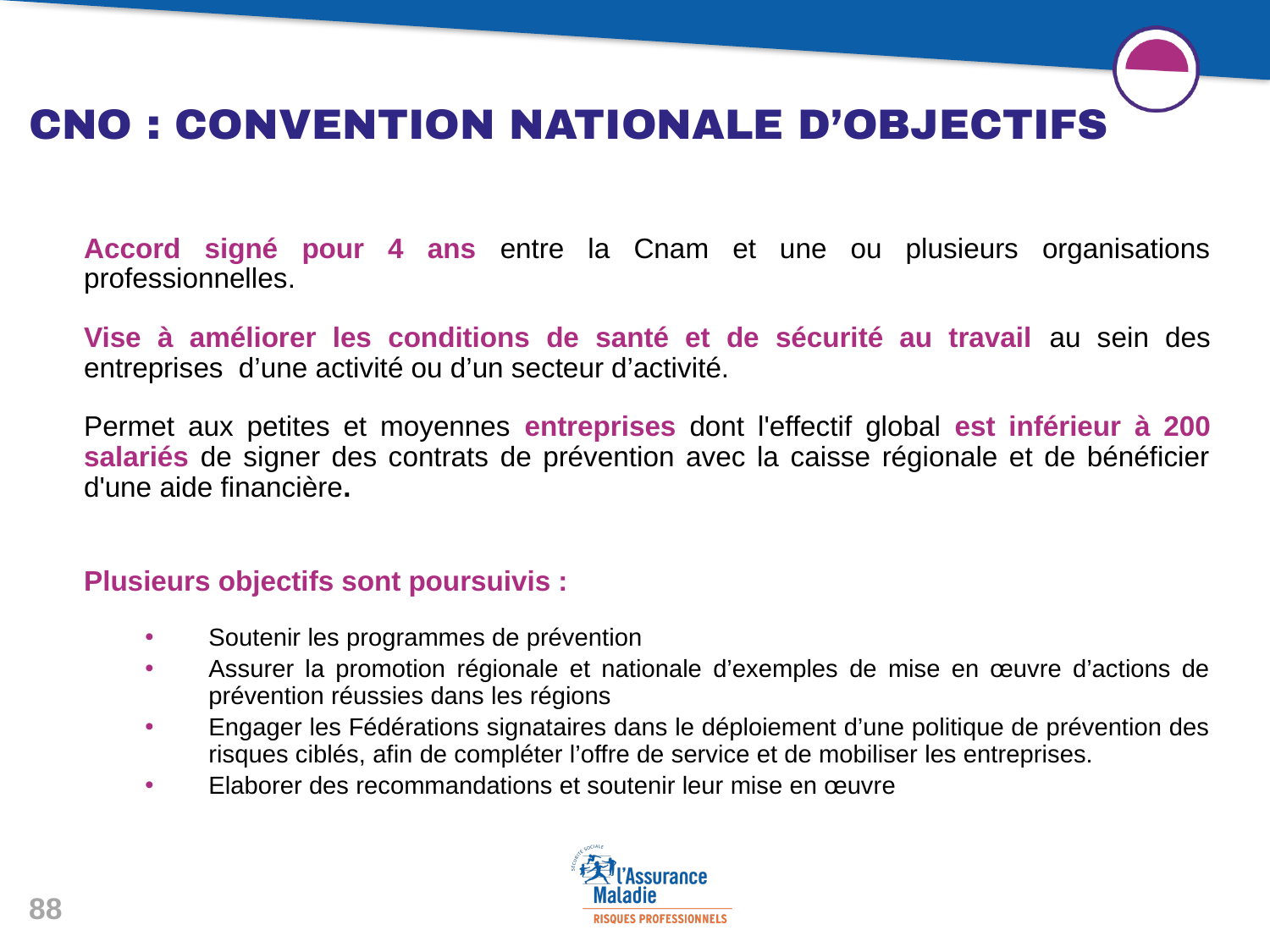

# CNO : Convention Nationale d’Objectifs
Accord signé pour 4 ans entre la Cnam et une ou plusieurs organisations professionnelles.

Vise à améliorer les conditions de santé et de sécurité au travail au sein des entreprises  d’une activité ou d’un secteur d’activité.

Permet aux petites et moyennes entreprises dont l'effectif global est inférieur à 200 salariés de signer des contrats de prévention avec la caisse régionale et de bénéficier d'une aide financière.

Plusieurs objectifs sont poursuivis :

Soutenir les programmes de prévention
Assurer la promotion régionale et nationale d’exemples de mise en œuvre d’actions de prévention réussies dans les régions
Engager les Fédérations signataires dans le déploiement d’une politique de prévention des risques ciblés, afin de compléter l’offre de service et de mobiliser les entreprises.
Elaborer des recommandations et soutenir leur mise en œuvre
88